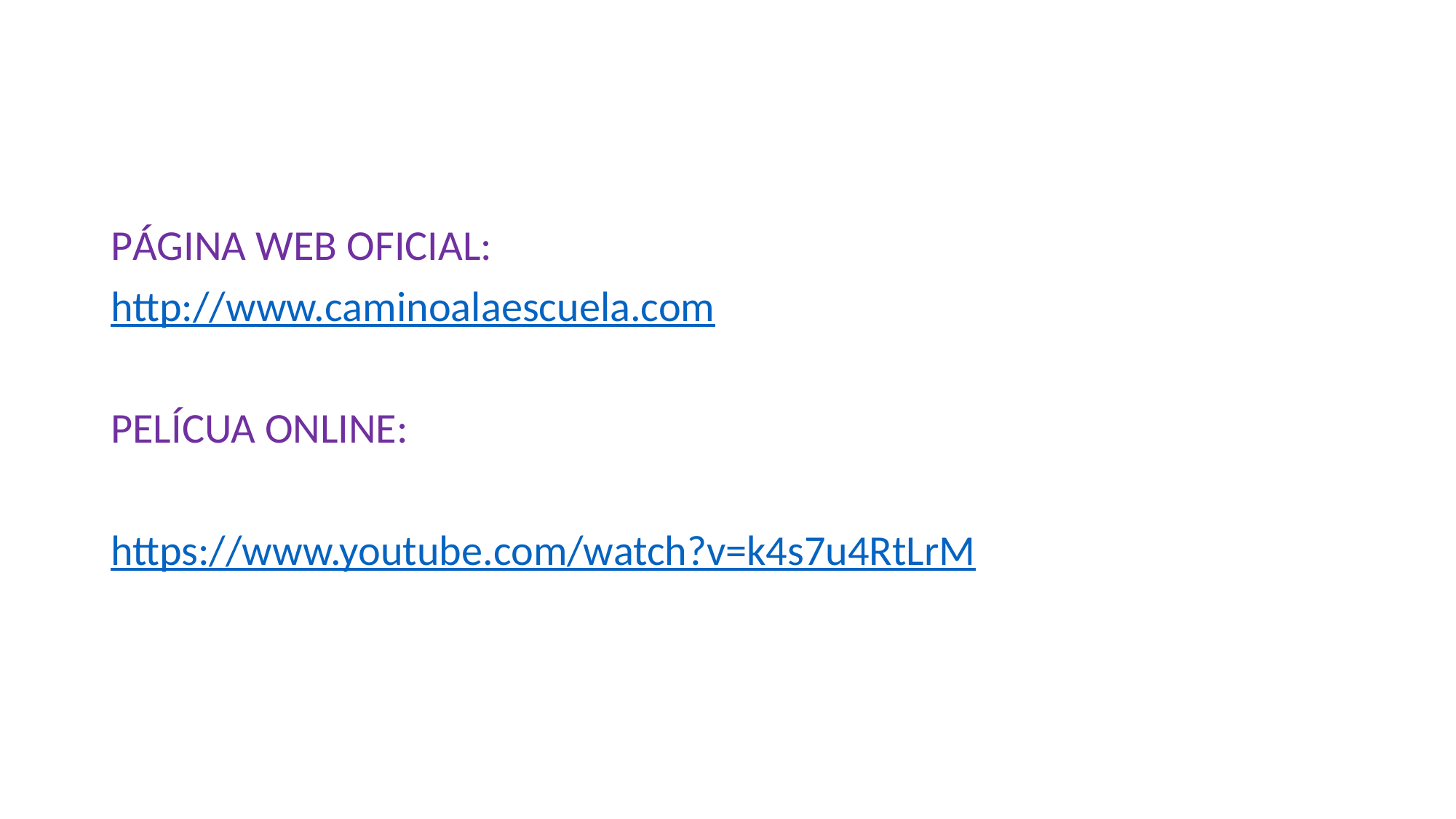

PÁGINA WEB OFICIAL:
http://www.caminoalaescuela.com

PELÍCUA ONLINE:

https://www.youtube.com/watch?v=k4s7u4RtLrM